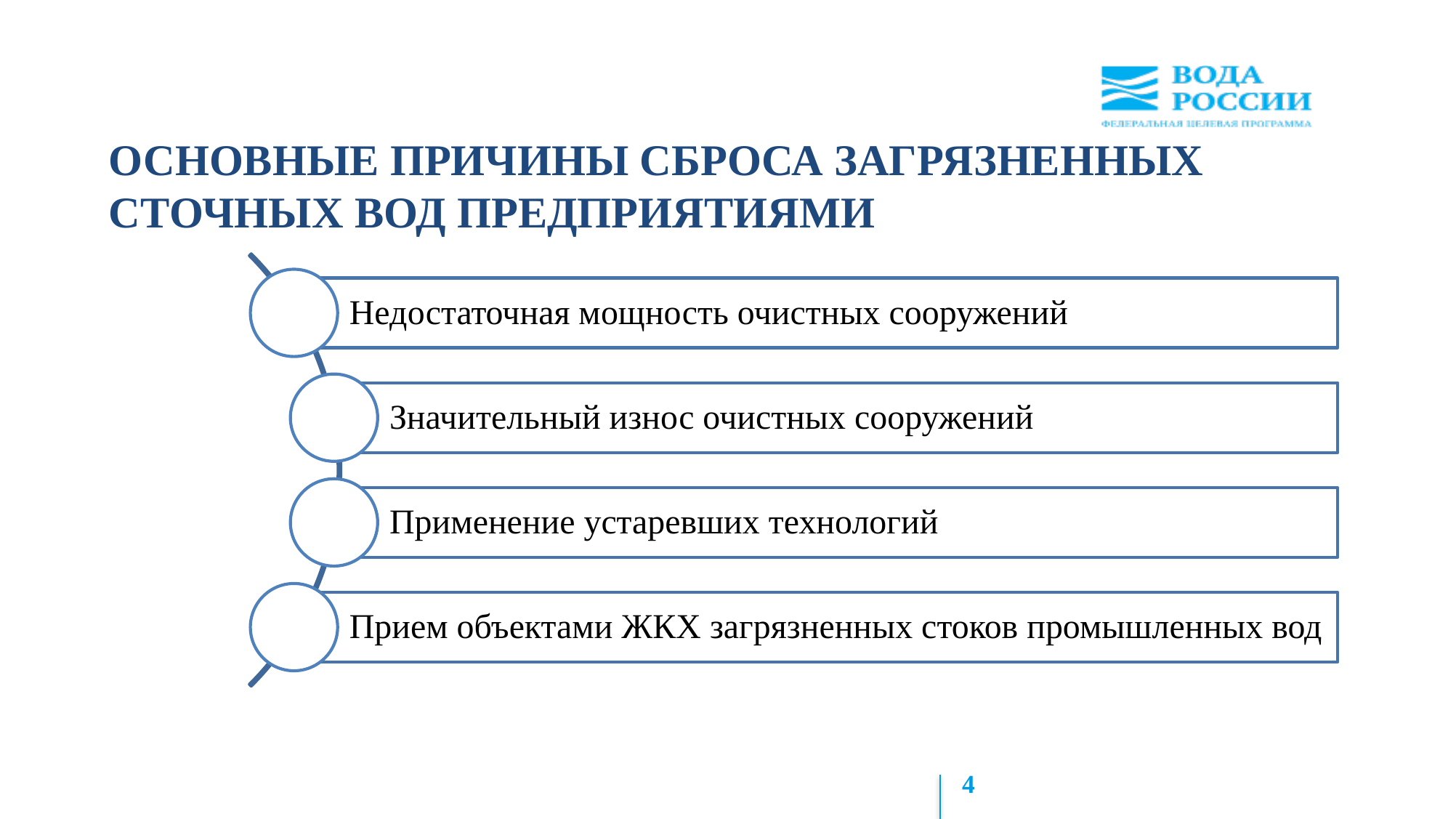

# Основные причины сброса загрязненных сточных вод предприятиями
Недостаточная мощность очистных сооружений
Значительный износ очистных сооружений
Применение устаревших технологий
Прием объектами ЖКХ загрязненных стоков промышленных вод

4